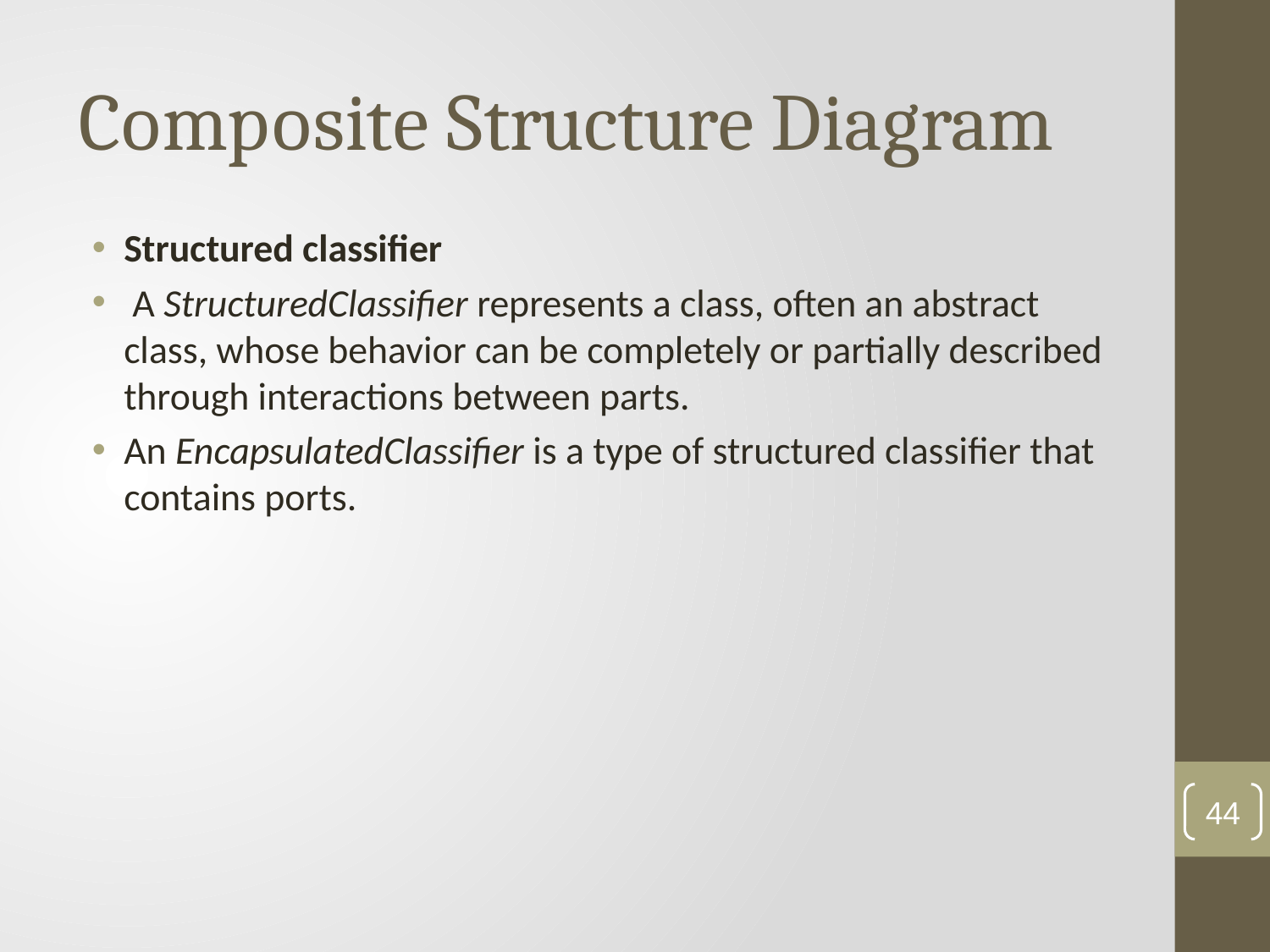

# Composite Structure Diagram
Structured classifier
 A StructuredClassifier represents a class, often an abstract class, whose behavior can be completely or partially described through interactions between parts.
An EncapsulatedClassifier is a type of structured classifier that contains ports.
44